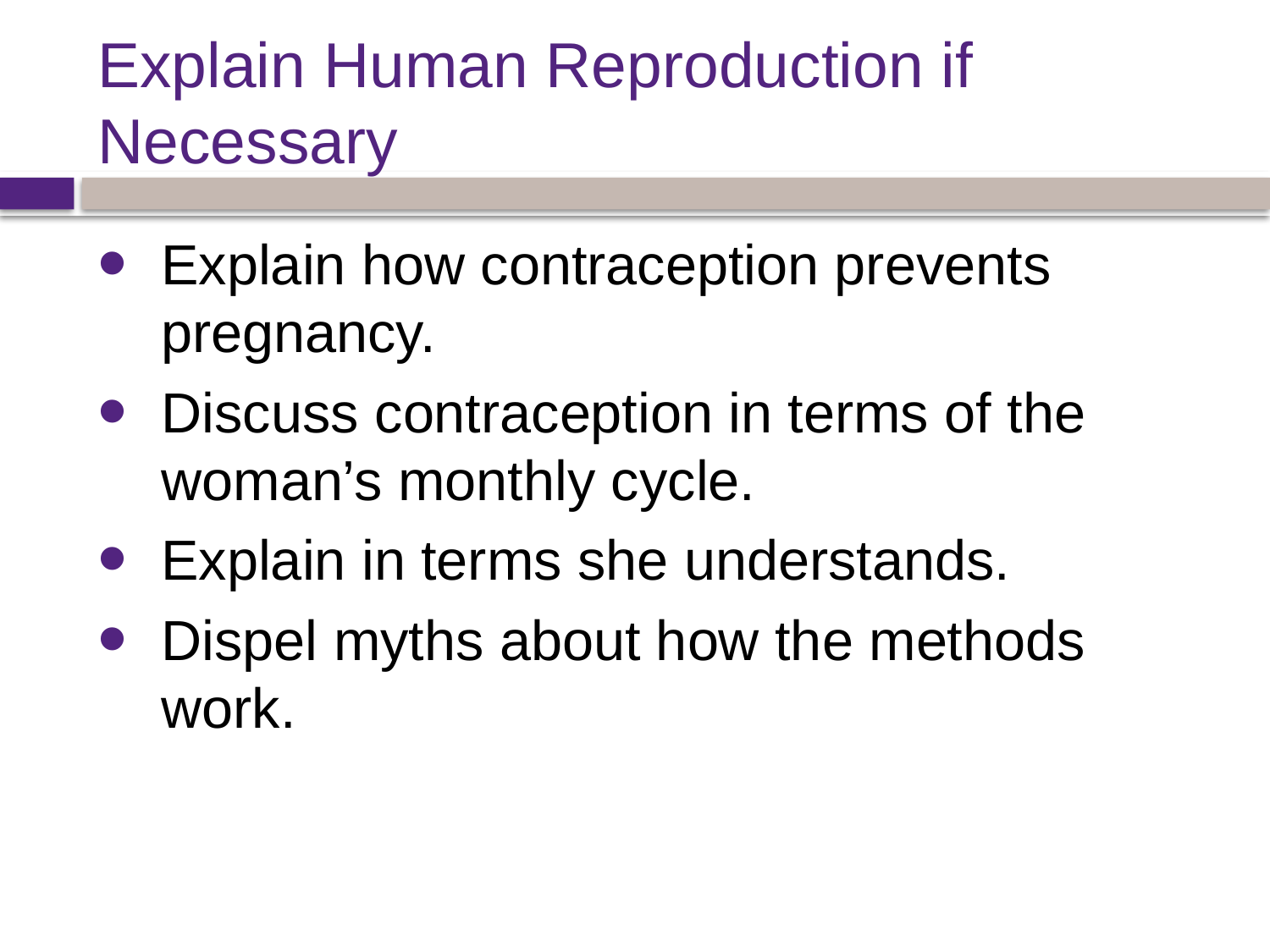

# Explain Human Reproduction if Necessary
Explain how contraception prevents pregnancy.
Discuss contraception in terms of the woman’s monthly cycle.
Explain in terms she understands.
Dispel myths about how the methods work.